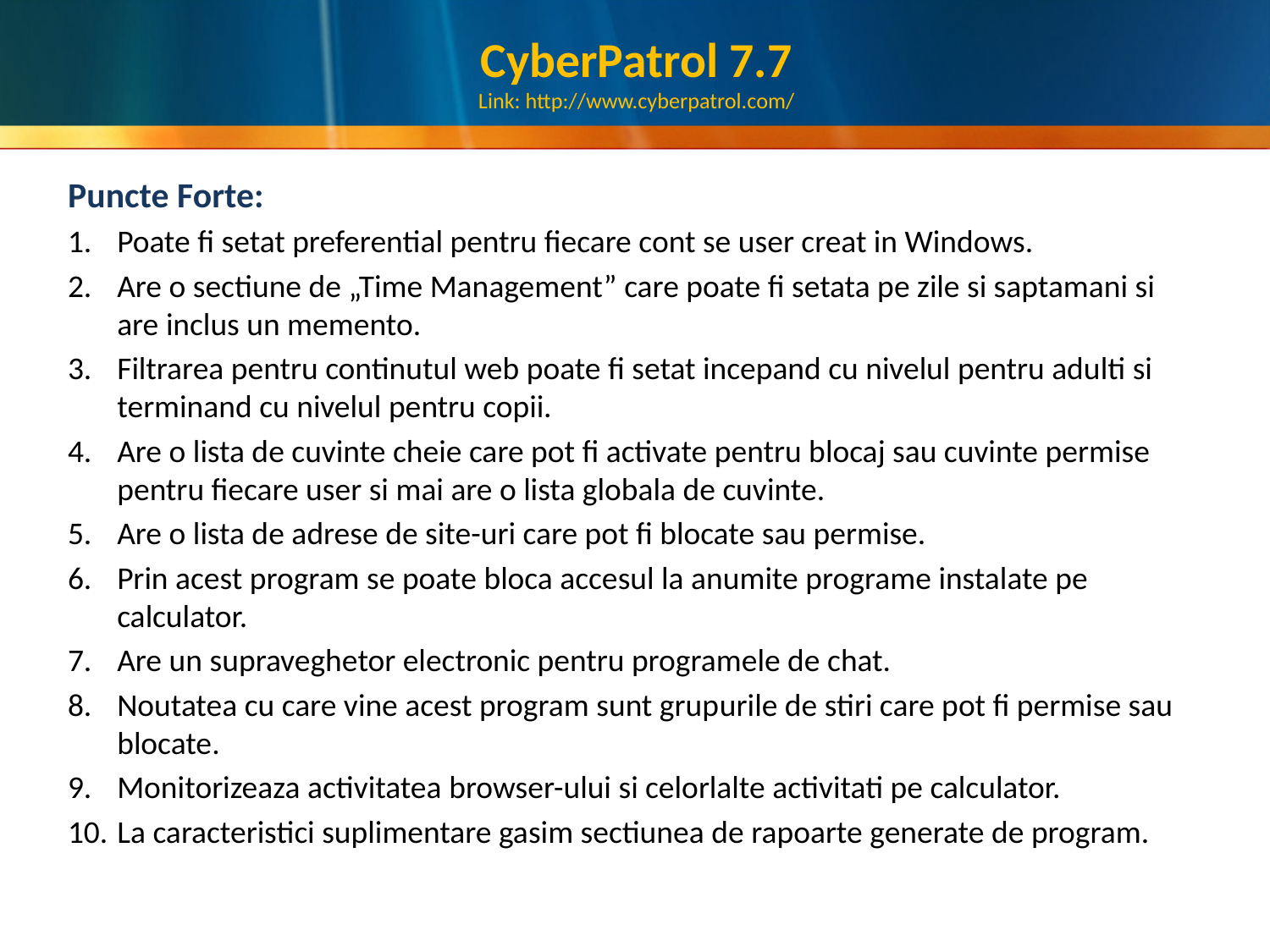

# CyberPatrol 7.7 Link: http://www.cyberpatrol.com/
Puncte Forte:
Poate fi setat preferential pentru fiecare cont se user creat in Windows.
Are o sectiune de „Time Management” care poate fi setata pe zile si saptamani si are inclus un memento.
Filtrarea pentru continutul web poate fi setat incepand cu nivelul pentru adulti si terminand cu nivelul pentru copii.
Are o lista de cuvinte cheie care pot fi activate pentru blocaj sau cuvinte permise pentru fiecare user si mai are o lista globala de cuvinte.
Are o lista de adrese de site-uri care pot fi blocate sau permise.
Prin acest program se poate bloca accesul la anumite programe instalate pe calculator.
Are un supraveghetor electronic pentru programele de chat.
Noutatea cu care vine acest program sunt grupurile de stiri care pot fi permise sau blocate.
Monitorizeaza activitatea browser-ului si celorlalte activitati pe calculator.
La caracteristici suplimentare gasim sectiunea de rapoarte generate de program.